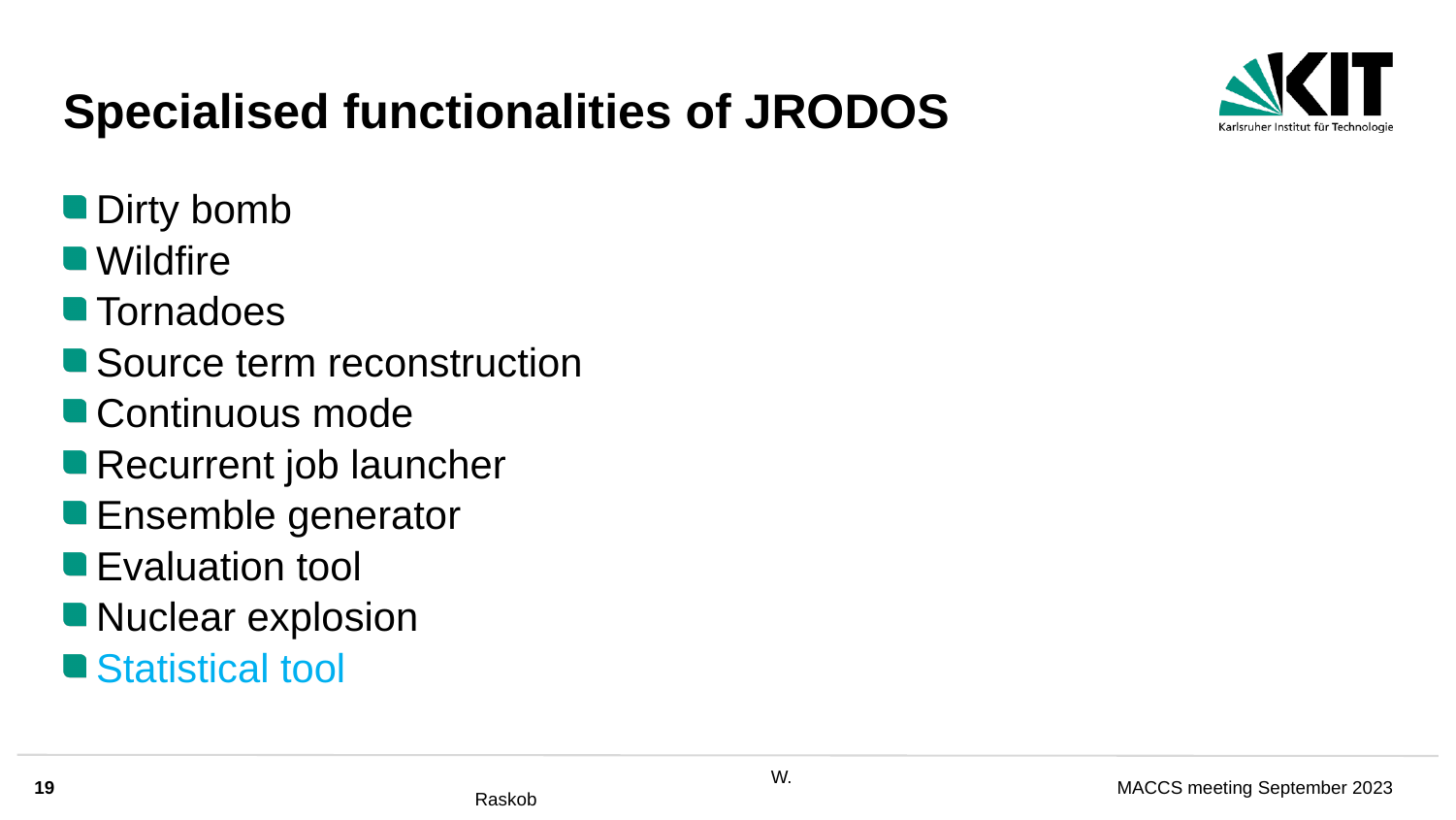

# Specialised functionalities of JRODOS
Dirty bomb
Wildfire
Tornadoes
Source term reconstruction
Continuous mode
Recurrent job launcher
Ensemble generator
Evaluation tool
Nuclear explosion
Statistical tool
19